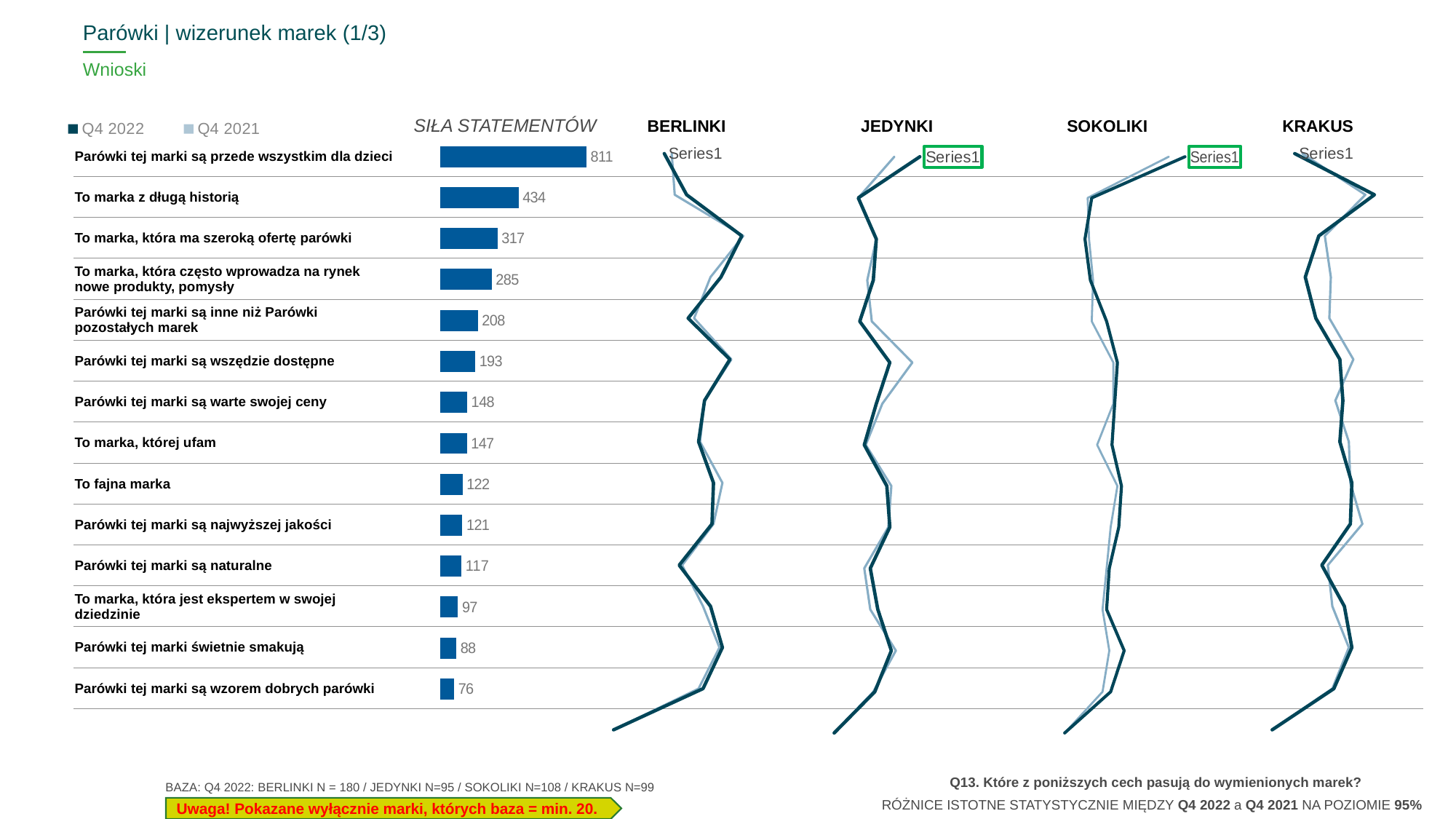

Parówki | wizerunek marek (1/3)
# Wnioski
| BERLINKI | JEDYNKI | SOKOLIKI | KRAKUS |
| --- | --- | --- | --- |

### Chart

| Category | Q4 2022 | Kolumna2 | Kolumna6 | Q4 2021 |
|---|---|---|---|---|
|  | None | None | None | None |
|  | None | None | None | None |
|  | None | None | None | None |
|  | None | None | None | None |
|  | None | None | None | None |
|  | None | None | None | None |
|  | None | None | None | None |
SIŁA STATEMENTÓW

### Chart

| Category | Q4 2022 | Q4 2021 |
|---|---|---|

### Chart

| Category | Q4 2022 | Q4 2021 |
|---|---|---|
| Parówki tej marki są przede wszystkim dla dzieci |  |
| --- | --- |
| To marka z długą historią |  |
| To marka, która ma szeroką ofertę parówki |  |
| To marka, która często wprowadza na rynek nowe produkty, pomysły |  |
| Parówki tej marki są inne niż Parówki pozostałych marek |  |
| Parówki tej marki są wszędzie dostępne |  |
| Parówki tej marki są warte swojej ceny |  |
| To marka, której ufam |  |
| To fajna marka |  |
| Parówki tej marki są najwyższej jakości |  |
| Parówki tej marki są naturalne |  |
| To marka, która jest ekspertem w swojej dziedzinie |  |
| Parówki tej marki świetnie smakują |  |
| Parówki tej marki są wzorem dobrych parówki |  |
|  |  |

### Chart

| Category | Seria 1 |
|---|---|
|  | 811.0 |
|  | 434.0 |
|  | 317.0 |
|  | 285.0 |
|  | 208.0 |
|  | 193.0 |
|  | 148.0 |
|  | 147.0 |
|  | 122.0 |
|  | 121.0 |
|  | 117.0 |
|  | 97.0 |
|  | 88.0 |
|  | 76.0 |
|  | None |

### Chart

| Category | Q4 2022 | Q4 2021 |
|---|---|---|

### Chart

| Category | Q4 2022 | Q4 2021 |
|---|---|---|
Q13. Które z poniższych cech pasują do wymienionych marek?

BAZA: Q4 2022: BERLINKI N = 180 / JEDYNKI N=95 / SOKOLIKI N=108 / KRAKUS N=99
RÓŻNICE ISTOTNE STATYSTYCZNIE MIĘDZY Q4 2022 a Q4 2021 NA POZIOMIE 95%
Uwaga! Pokazane wyłącznie marki, których baza = min. 20.